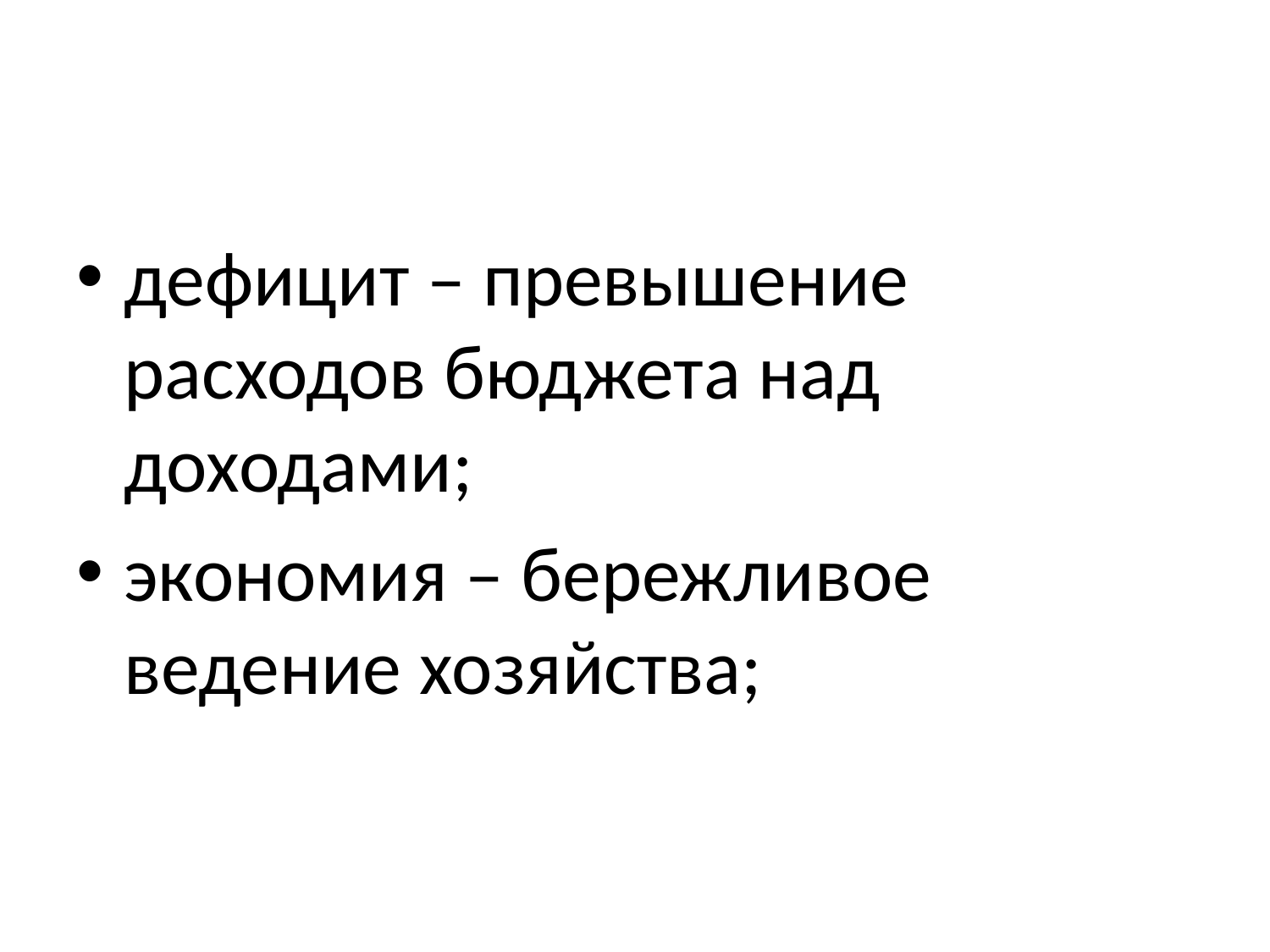

#
дефицит – превышение расходов бюджета над доходами;
экономия – бережливое ведение хозяйства;